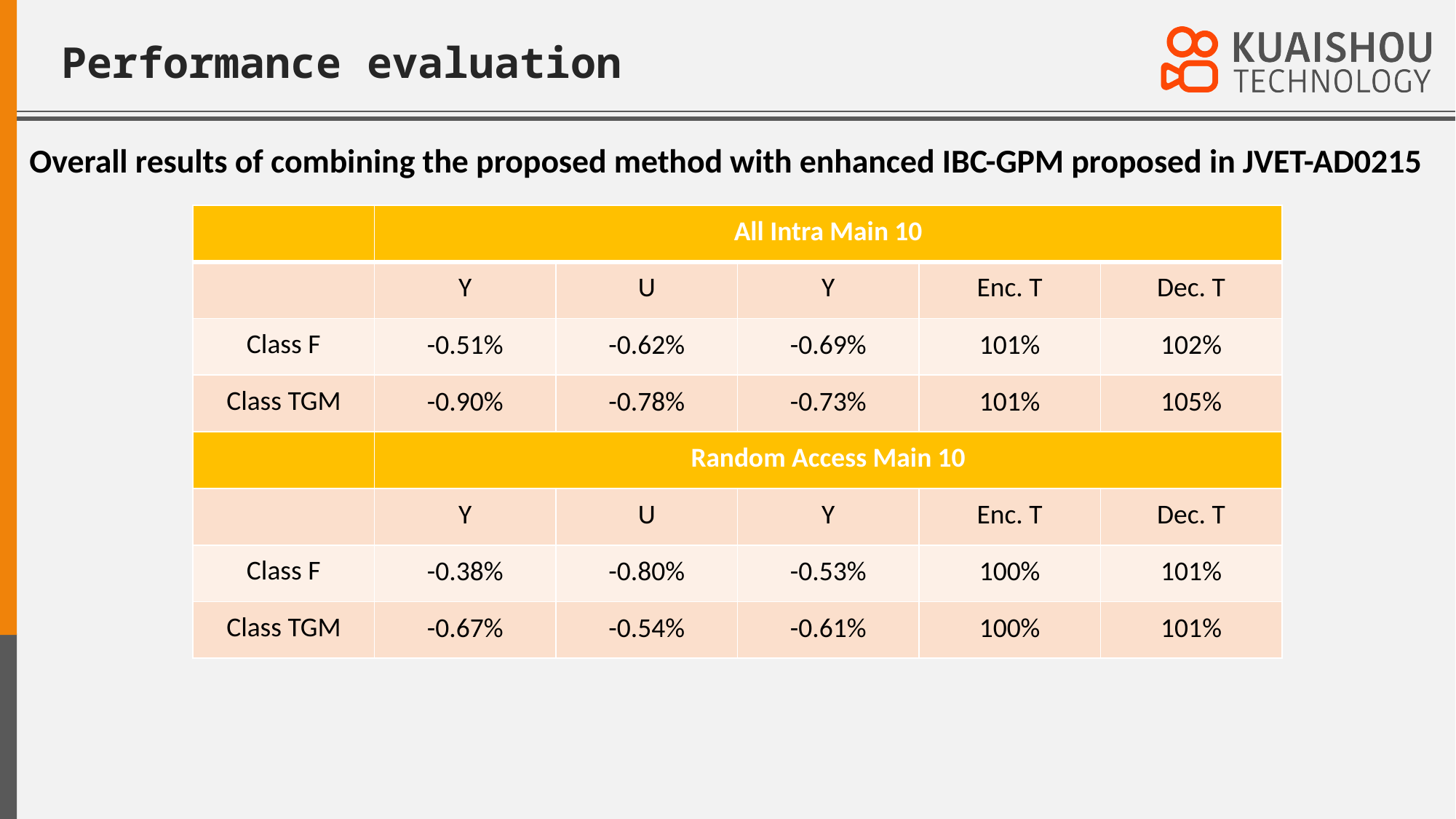

# Performance evaluation
Overall results of combining the proposed method with enhanced IBC-GPM proposed in JVET-AD0215
|  | All Intra Main 10 |  |  |  |  |
| --- | --- | --- | --- | --- | --- |
|  | Y | U | Y | Enc. T | Dec. T |
| Class F | -0.51% | -0.62% | -0.69% | 101% | 102% |
| Class TGM | -0.90% | -0.78% | -0.73% | 101% | 105% |
|  | Random Access Main 10 |  |  |  |  |
|  | Y | U | Y | Enc. T | Dec. T |
| Class F | -0.38% | -0.80% | -0.53% | 100% | 101% |
| Class TGM | -0.67% | -0.54% | -0.61% | 100% | 101% |